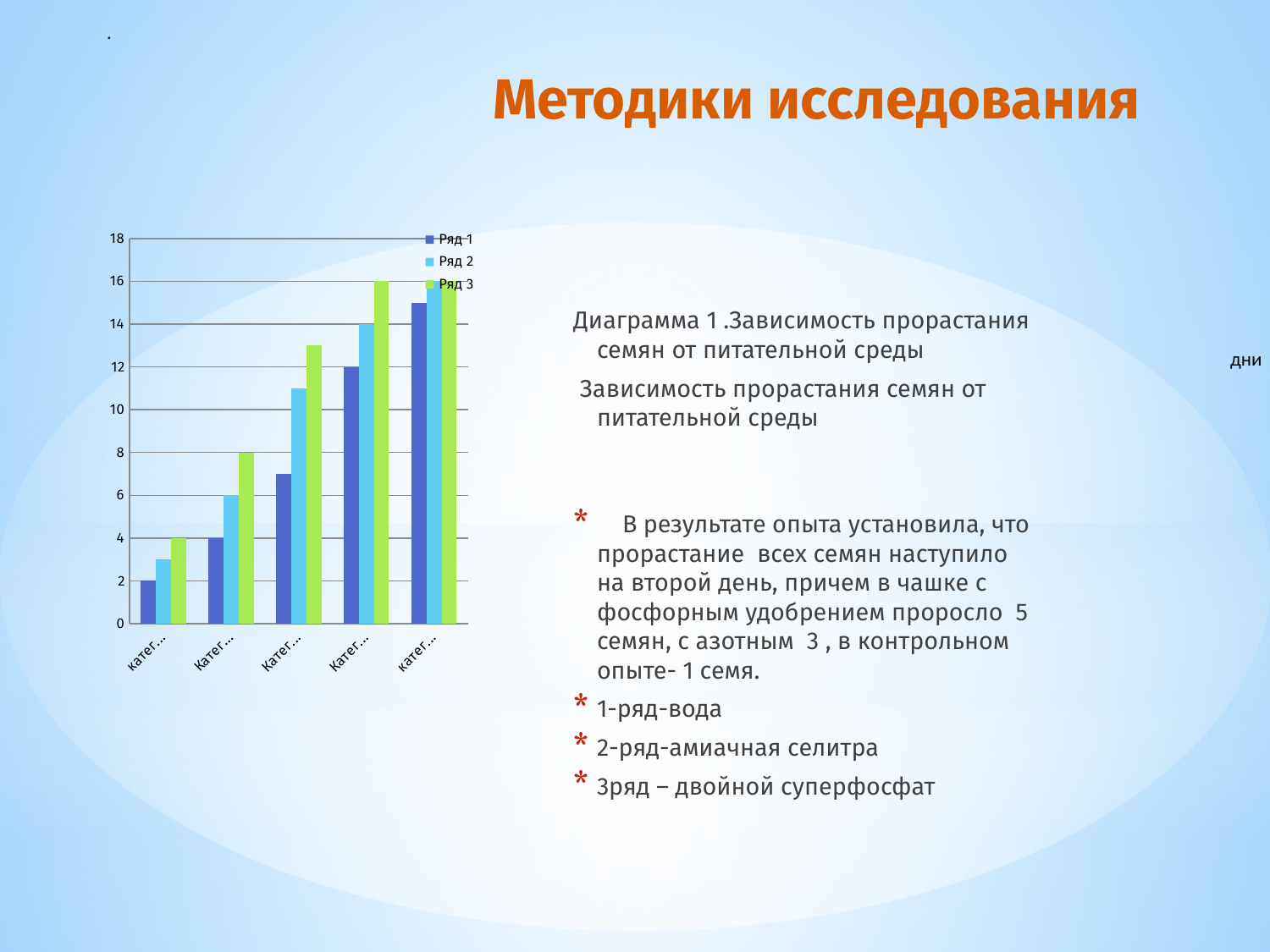

.
# Методики исследования

### Chart

| Category | Ряд 1 | Ряд 2 | Ряд 3 |
|---|---|---|---|
| категория 2 | 2.0 | 3.0 | 4.0 |
| Категория 3 | 4.0 | 6.0 | 8.0 |
| Категория 4 | 7.0 | 11.0 | 13.0 |
| Категория 5 | 12.0 | 14.0 | 16.0 |
| категория 6 | 15.0 | 16.0 | 16.0 |
Диаграмма 1 .Зависимость прорастания семян от питательной среды
 Зависимость прорастания семян от питательной среды

    В результате опыта установила, что прорастание  всех семян наступило на второй день, причем в чашке с фосфорным удобрением проросло  5 семян, с азотным  3 , в контрольном опыте- 1 семя.
1-ряд-вода
2-ряд-амиачная селитра
3ряд – двойной суперфосфат
 							                                                                           дни